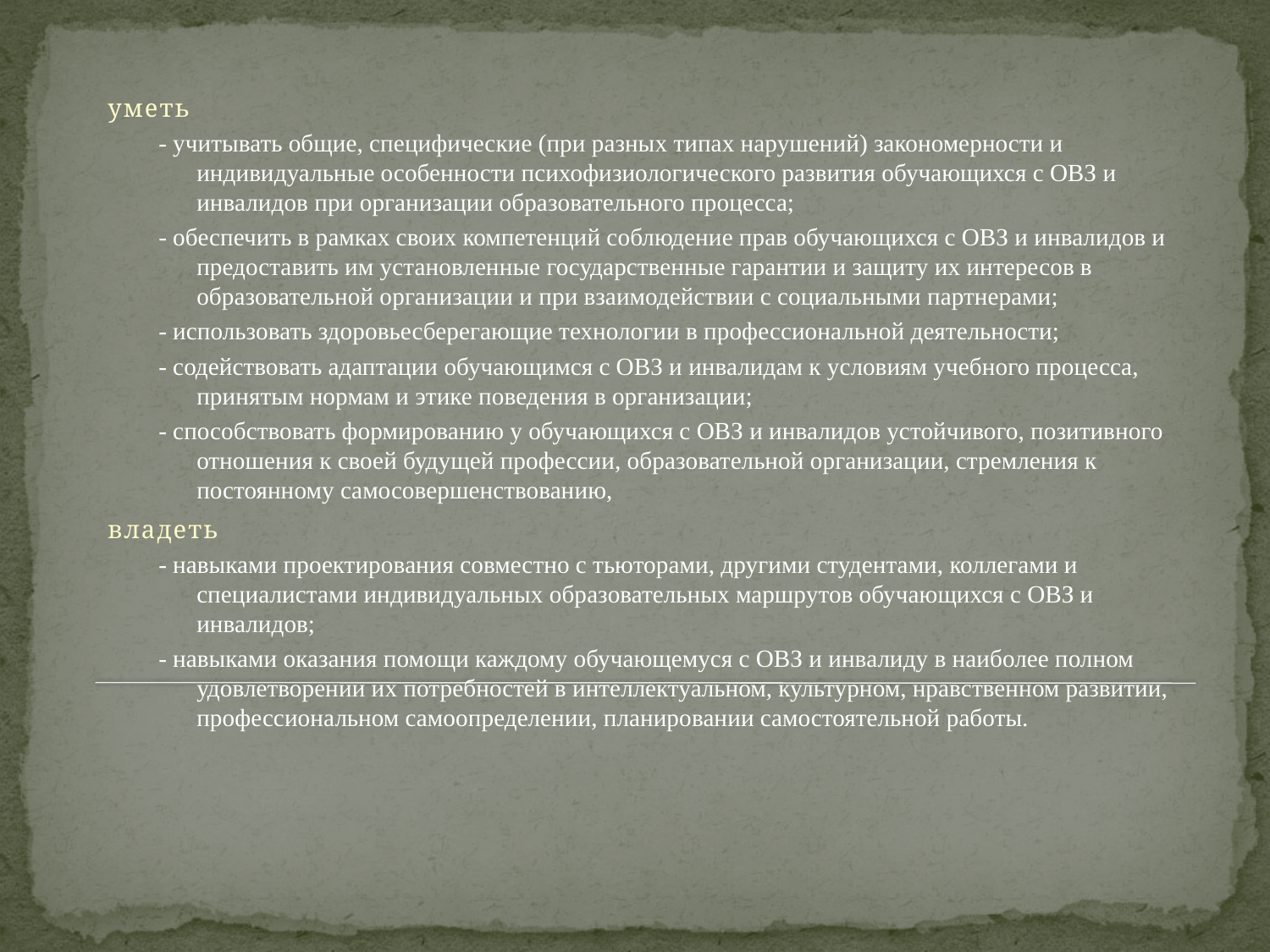

уметь
- учитывать общие, специфические (при разных типах нарушений) закономерности и индивидуальные особенности психофизиологического развития обучающихся с ОВЗ и инвалидов при организации образовательного процесса;
- обеспечить в рамках своих компетенций соблюдение прав обучающихся с ОВЗ и инвалидов и предоставить им установленные государственные гарантии и защиту их интересов в образовательной организации и при взаимодействии с социальными партнерами;
- использовать здоровьесберегающие технологии в профессиональной деятельности;
- содействовать адаптации обучающимся с ОВЗ и инвалидам к условиям учебного процесса, принятым нормам и этике поведения в организации;
- способствовать формированию у обучающихся с ОВЗ и инвалидов устойчивого, позитивного отношения к своей будущей профессии, образовательной организации, стремления к постоянному самосовершенствованию,
владеть
- навыками проектирования совместно с тьюторами, другими студентами, коллегами и специалистами индивидуальных образовательных маршрутов обучающихся с ОВЗ и инвалидов;
- навыками оказания помощи каждому обучающемуся с ОВЗ и инвалиду в наиболее полном удовлетворении их потребностей в интеллектуальном, культурном, нравственном развитии, профессиональном самоопределении, планировании самостоятельной работы.

#